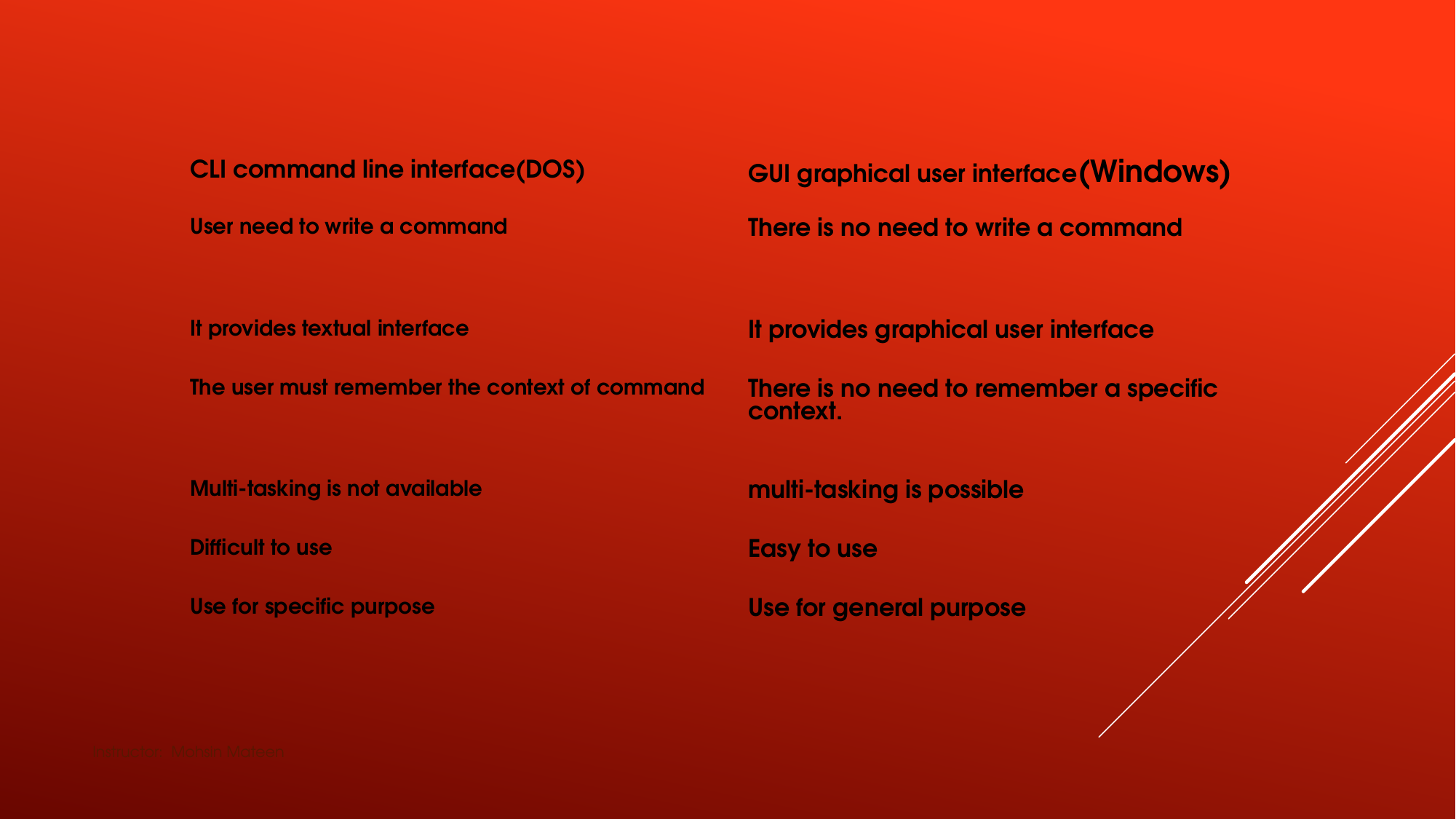

| CLI command line interface(DOS) | GUI graphical user interface(Windows) |
| --- | --- |
| User need to write a command | There is no need to write a command |
| It provides textual interface | It provides graphical user interface |
| The user must remember the context of command | There is no need to remember a specific context. |
| Multi-tasking is not available | multi-tasking is possible |
| Difficult to use | Easy to use |
| Use for specific purpose | Use for general purpose |
Instructor:  Mohsin Mateen